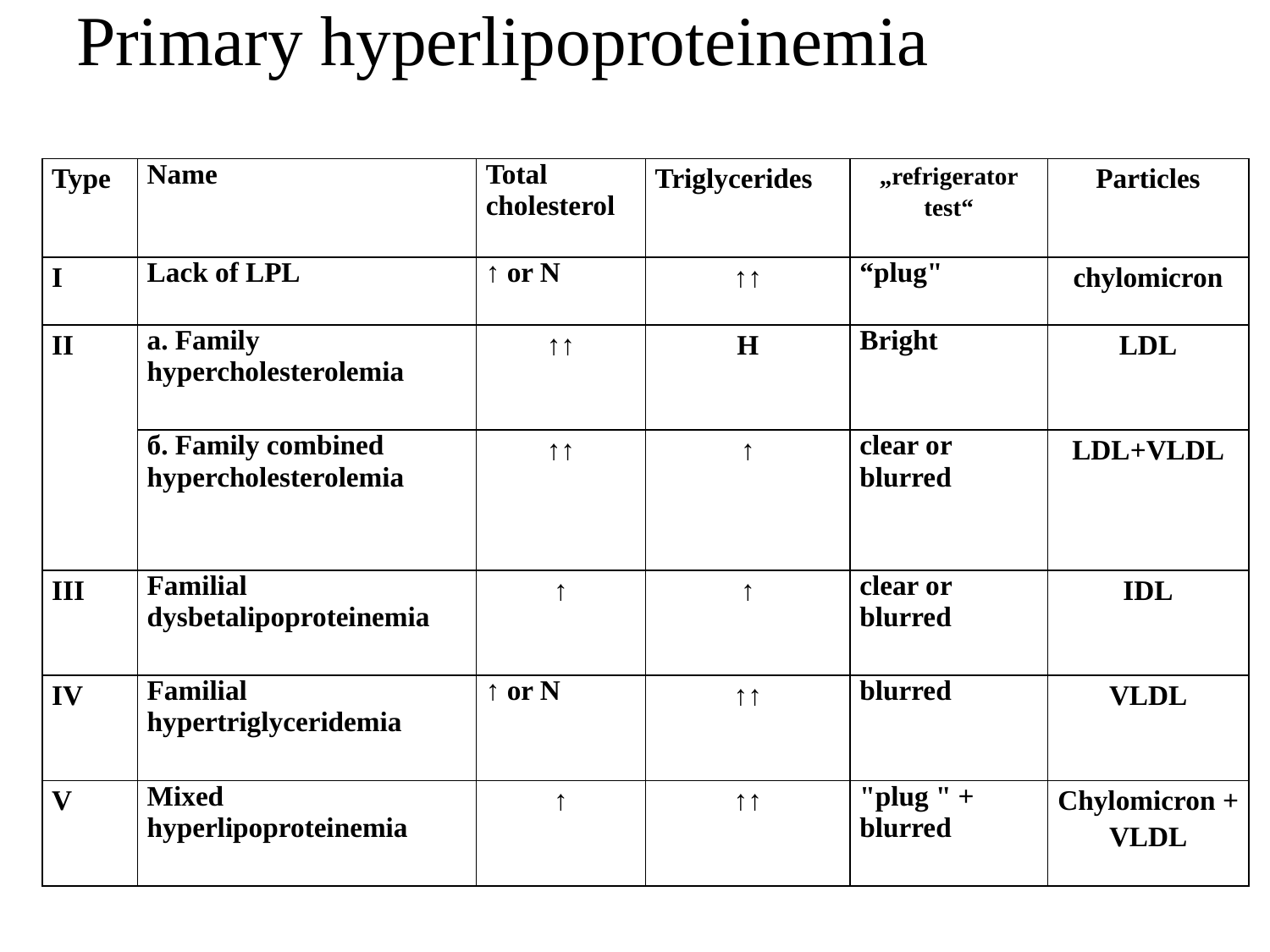

# Primary hyperlipoproteinemia

| Type | Name | Total cholesterol | Triglycerides | „refrigerator test“ | Particles |
| --- | --- | --- | --- | --- | --- |
| I | Lack of LPL | ↑ or N | ↑↑ | “plug" | chylomicron |
| II | a. Family hypercholesterolemia | ↑↑ | Н | Bright | LDL |
|  | б. Family combined hypercholesterolemia | ↑↑ | ↑ | clear or blurred | LDL+VLDL |
| III | Familial dysbetalipoproteinemia | ↑ | ↑ | clear or blurred | IDL |
| IV | Familial hypertriglyceridemia | ↑ or N | ↑↑ | blurred | VLDL |
| V | Mixed hyperlipoproteinemia | ↑ | ↑↑ | "plug " + blurred | Chylomicron + VLDL |